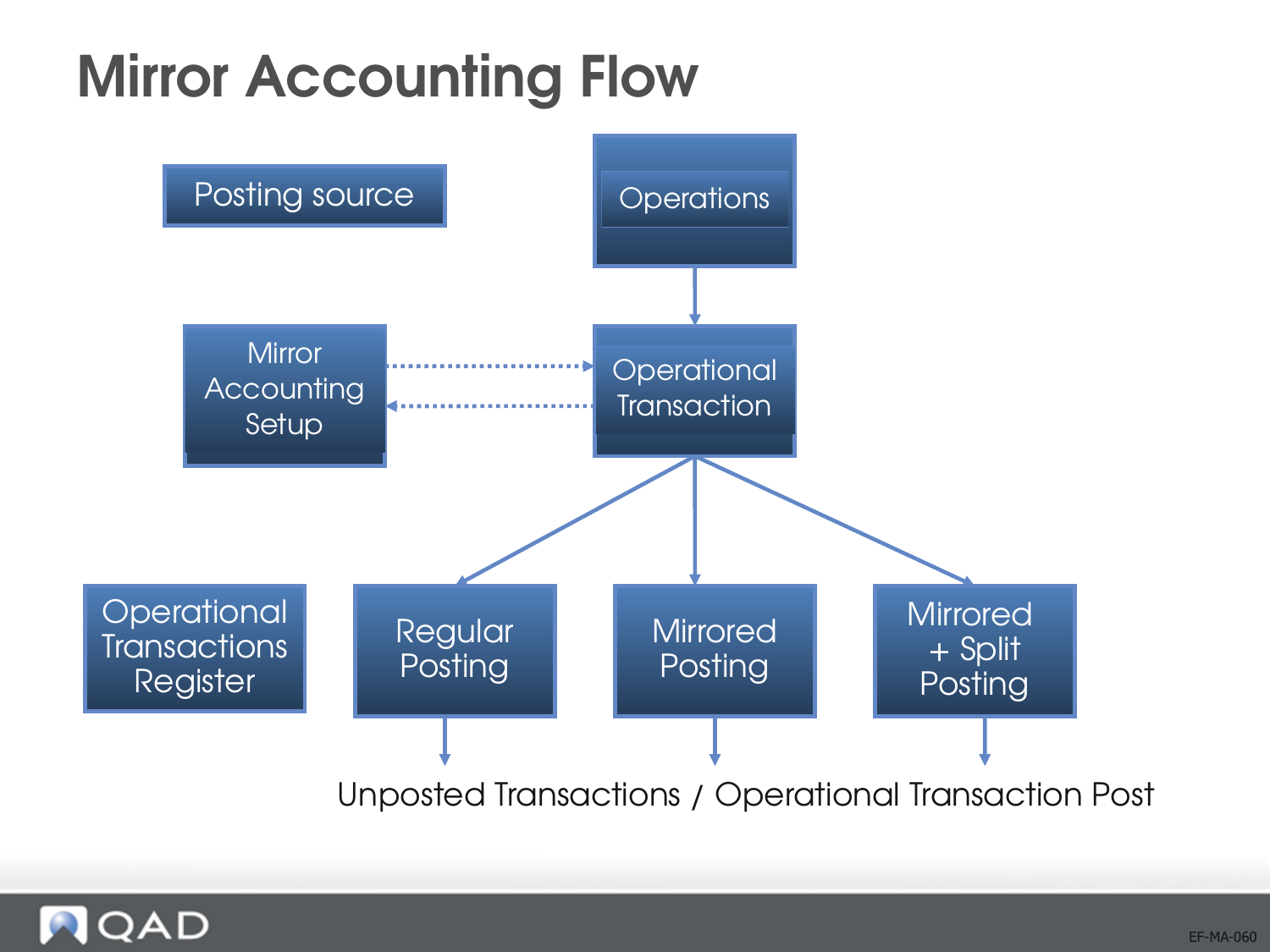

# Mirror Accounting Flow

Posting source
Operations

Mirror
Accounting
Setup
Operational
Transaction

Operational
Transactions
Register
Regular
Posting
Mirrored
Posting
Mirrored
+ Split
Posting

Unposted Transactions / Operational Transaction Post
EF-MA-060